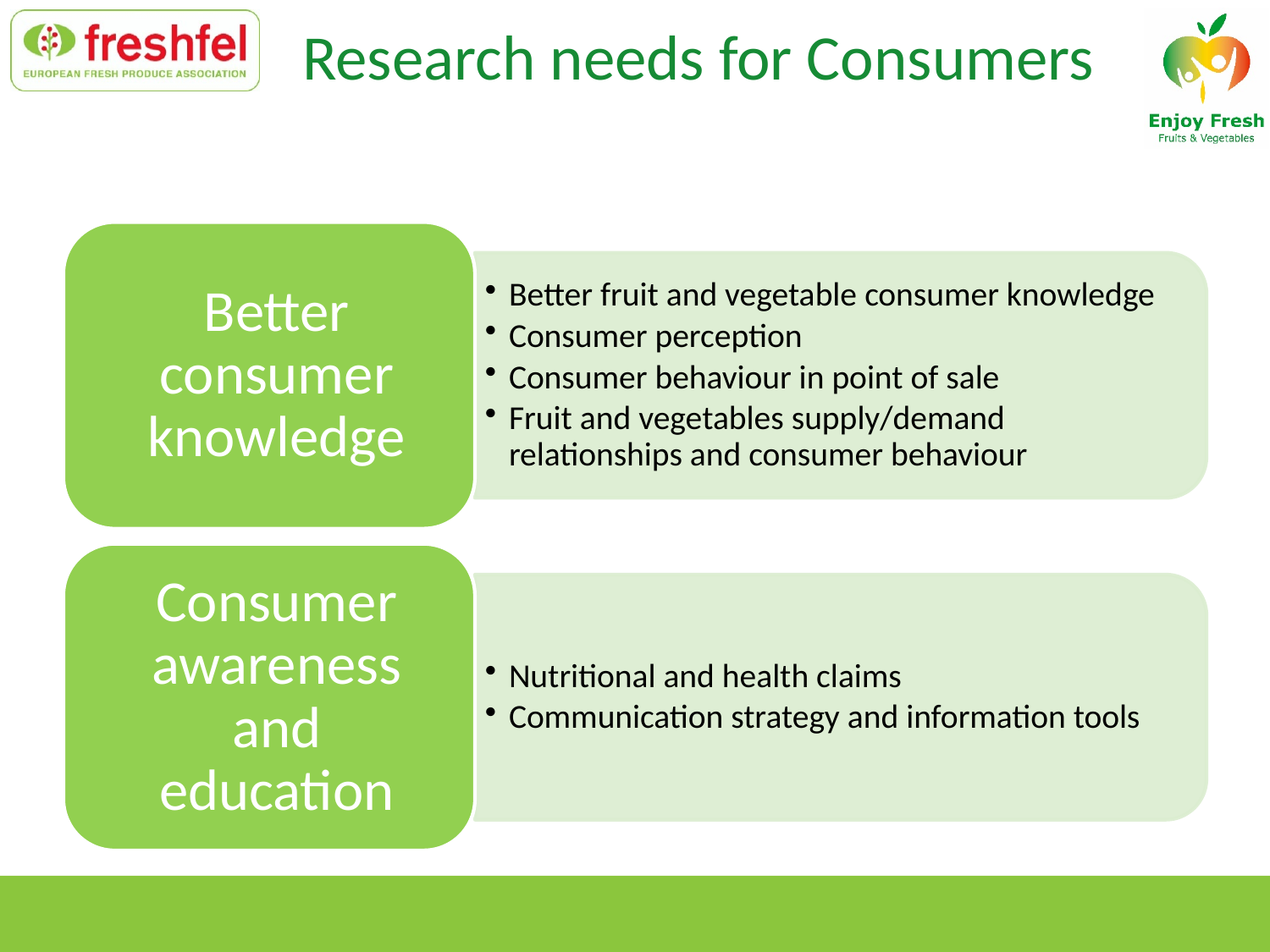

# Research needs for Consumers
Better fruit and vegetable consumer knowledge
Consumer perception
Consumer behaviour in point of sale
Fruit and vegetables supply/demand relationships and consumer behaviour
Better consumer knowledge
Nutritional and health claims
Communication strategy and information tools
Consumer awareness and education